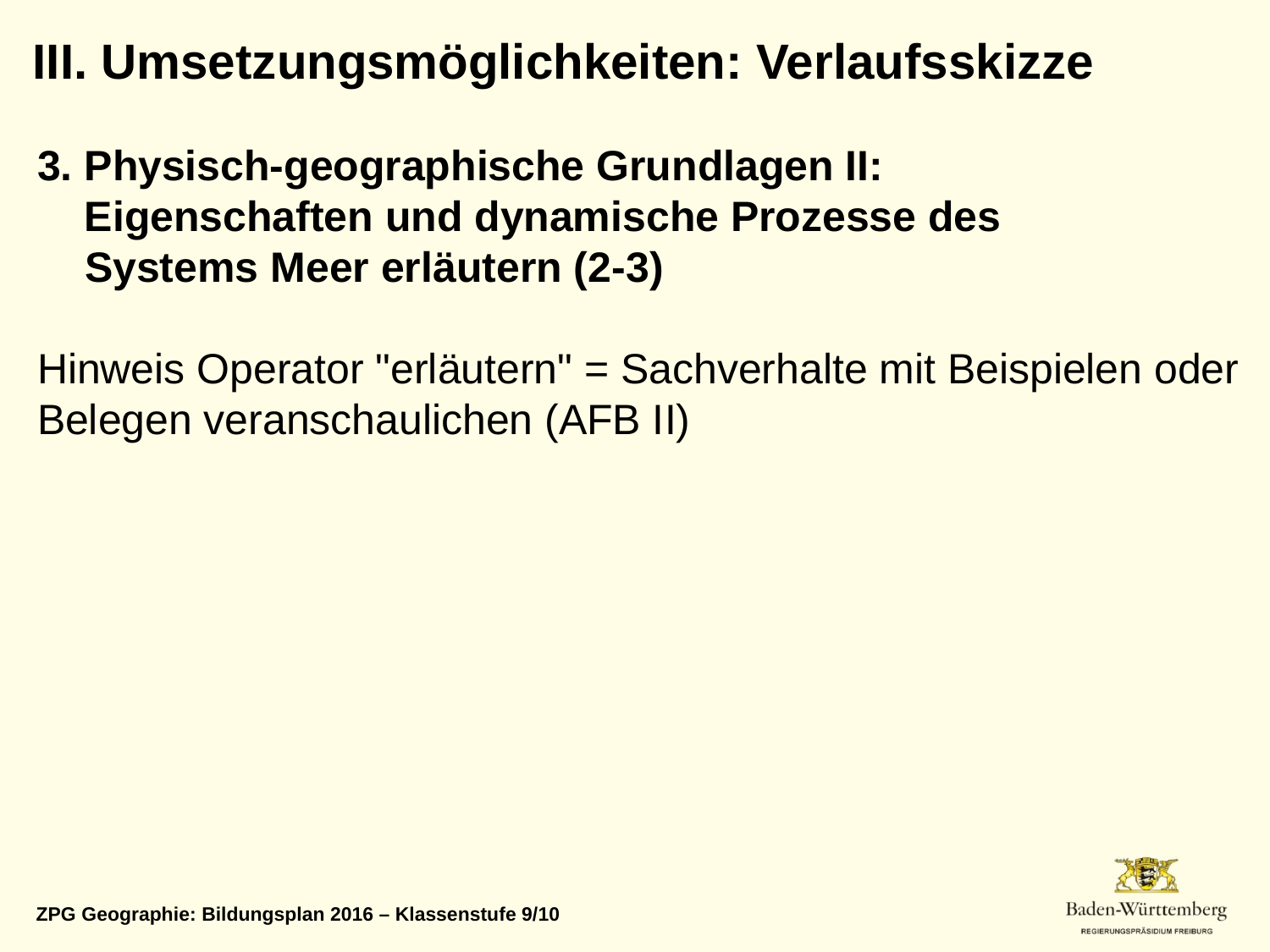

III. Umsetzungsmöglichkeiten: Verlaufsskizze
3. Physisch-geographische Grundlagen II:
    Eigenschaften und dynamische Prozesse des
    Systems Meer erläutern (2-3)

Hinweis Operator "erläutern" = Sachverhalte mit Beispielen oder Belegen veranschaulichen (AFB II)